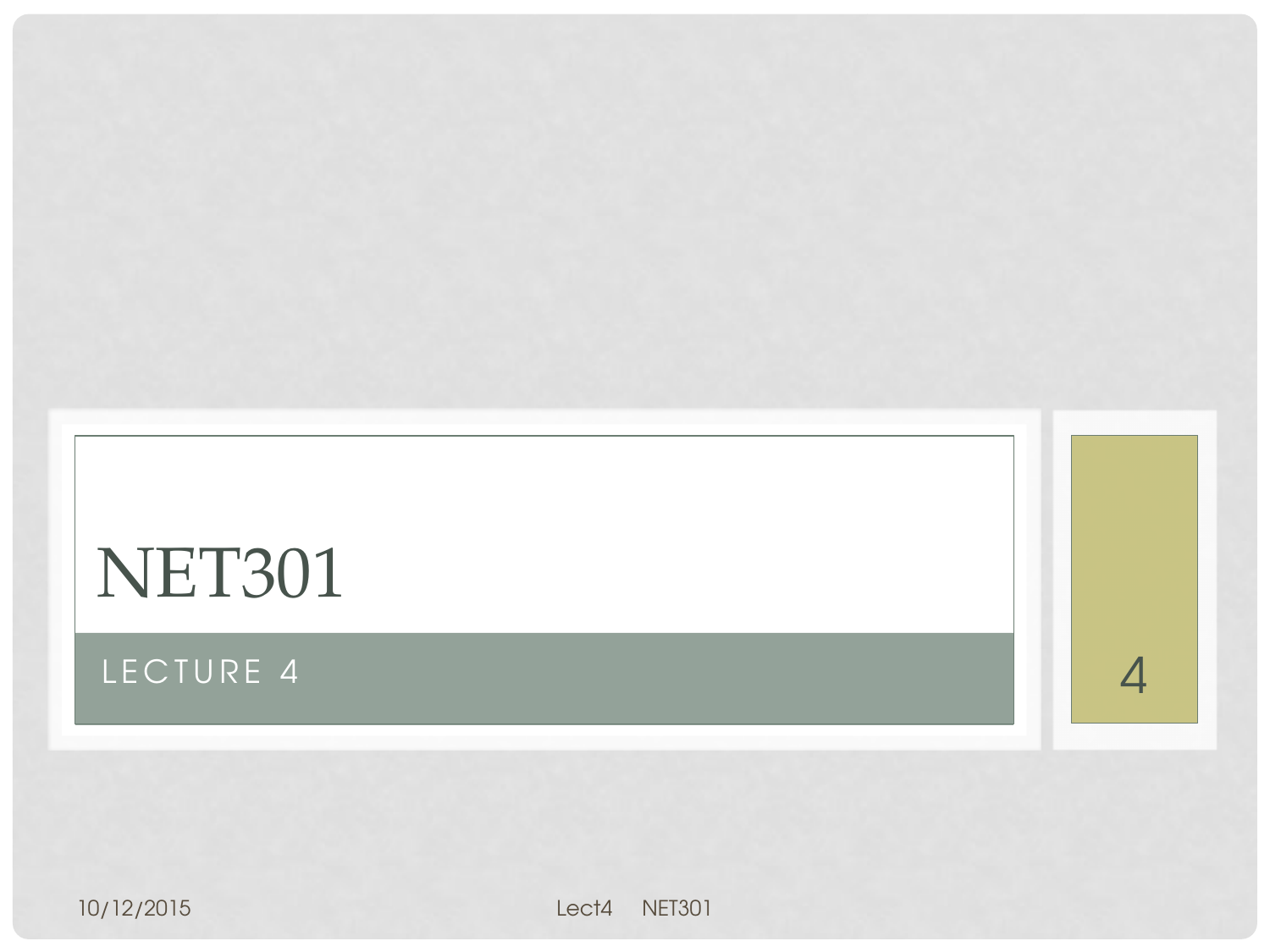

# NET301
4
Lecture 4
10/12/2015
Lect4     NET301